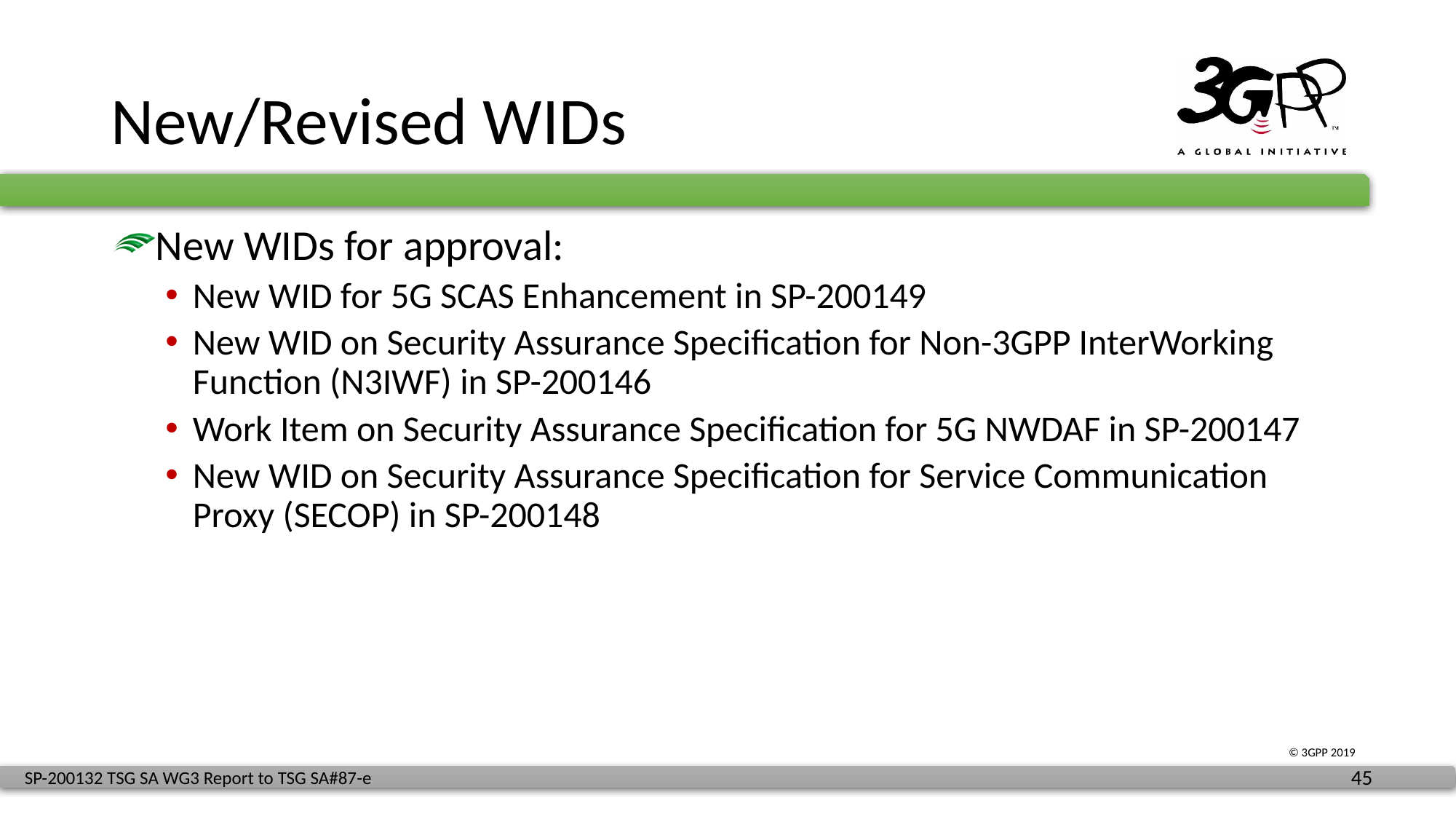

# New/Revised WIDs
New WIDs for approval:
New WID for 5G SCAS Enhancement in SP-200149
New WID on Security Assurance Specification for Non-3GPP InterWorking Function (N3IWF) in SP-200146
Work Item on Security Assurance Specification for 5G NWDAF in SP-200147
New WID on Security Assurance Specification for Service Communication Proxy (SECOP) in SP-200148